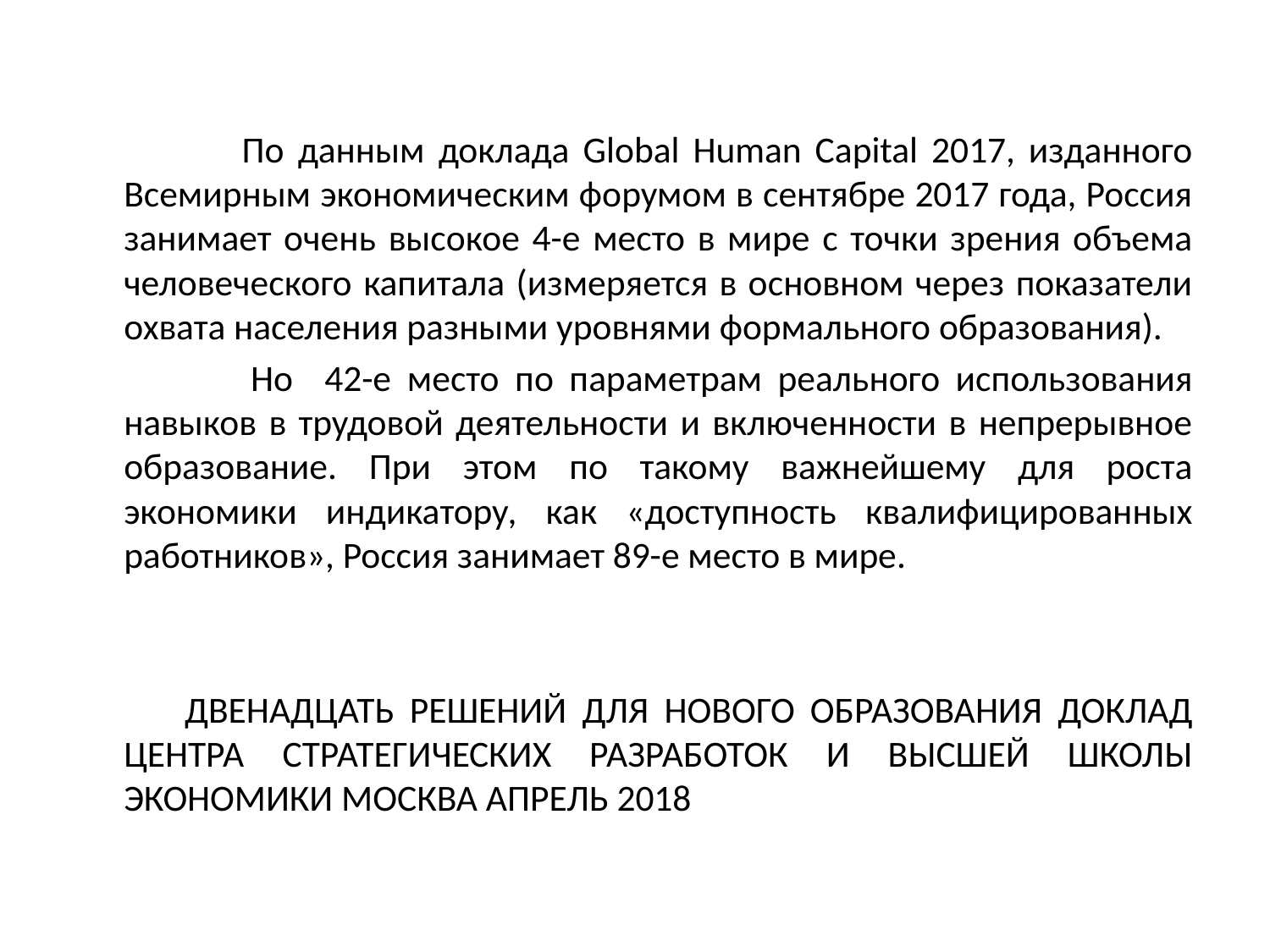

По данным доклада Global Human Capital 2017, изданного Всемирным экономическим форумом в сентябре 2017 года, Россия занимает очень высокое 4-е место в мире с точки зрения объема человеческого капитала (измеряется в основном через показатели охвата населения разными уровнями формального образования).
           Но  42-е место по параметрам реального использования навыков в трудовой деятельности и включенности в непрерывное образование. При этом по такому важнейшему для роста экономики индикатору, как «доступность квалифицированных работников», Россия занимает 89-е место в мире.

       ДВЕНАДЦАТЬ РЕШЕНИЙ ДЛЯ НОВОГО ОБРАЗОВАНИЯ ДОКЛАД ЦЕНТРА СТРАТЕГИЧЕСКИХ РАЗРАБОТОК И ВЫСШЕЙ ШКОЛЫ ЭКОНОМИКИ МОСКВА АПРЕЛЬ 2018